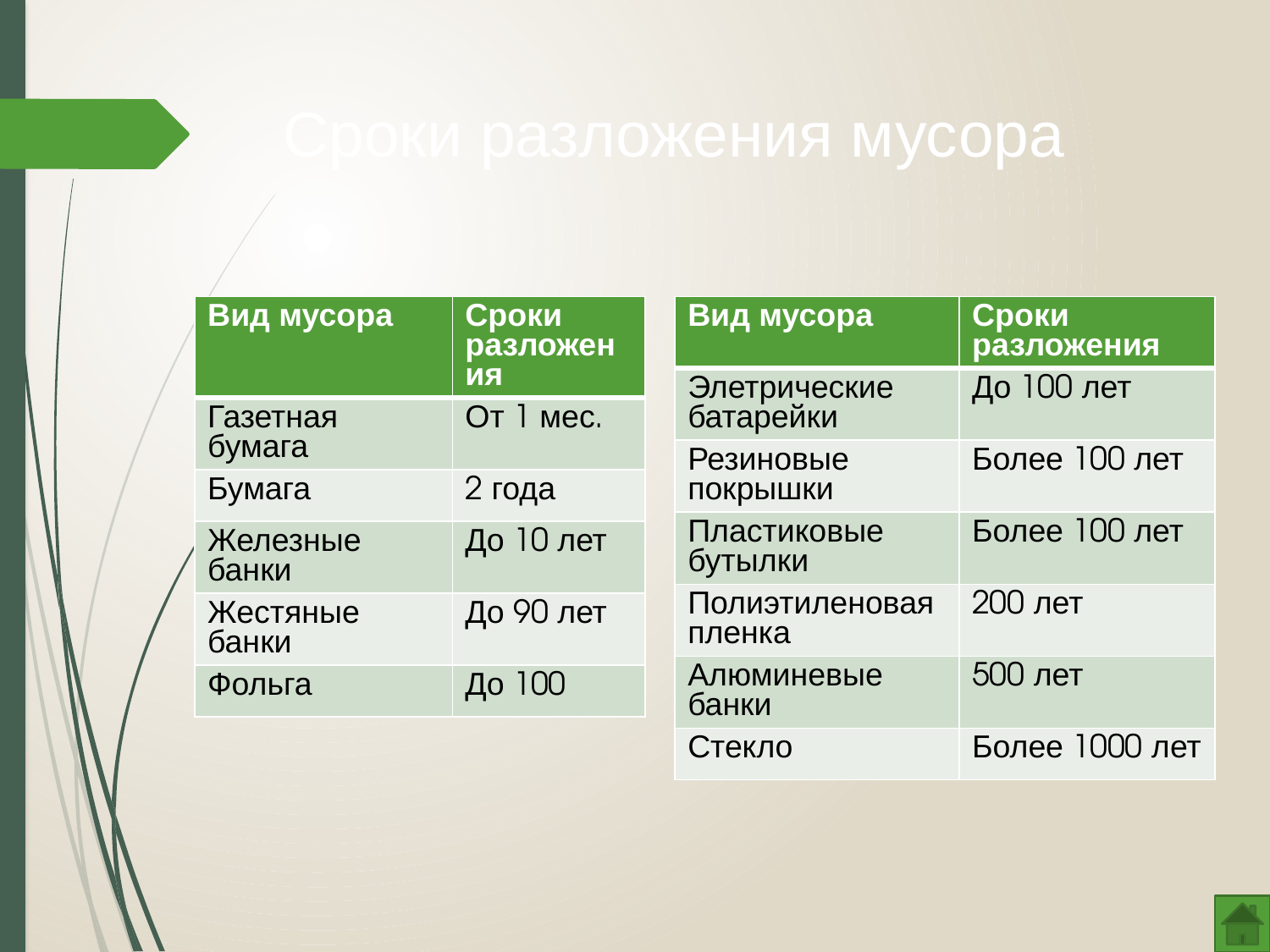

# Сроки разложения мусора
| Вид мусора | Сроки разложения |
| --- | --- |
| Газетная бумага | От 1 мес. |
| Бумага | 2 года |
| Железные банки | До 10 лет |
| Жестяные банки | До 90 лет |
| Фольга | До 100 |
| Вид мусора | Сроки разложения |
| --- | --- |
| Элетрические батарейки | До 100 лет |
| Резиновые покрышки | Более 100 лет |
| Пластиковые бутылки | Более 100 лет |
| Полиэтиленовая пленка | 200 лет |
| Алюминевые банки | 500 лет |
| Стекло | Более 1000 лет |